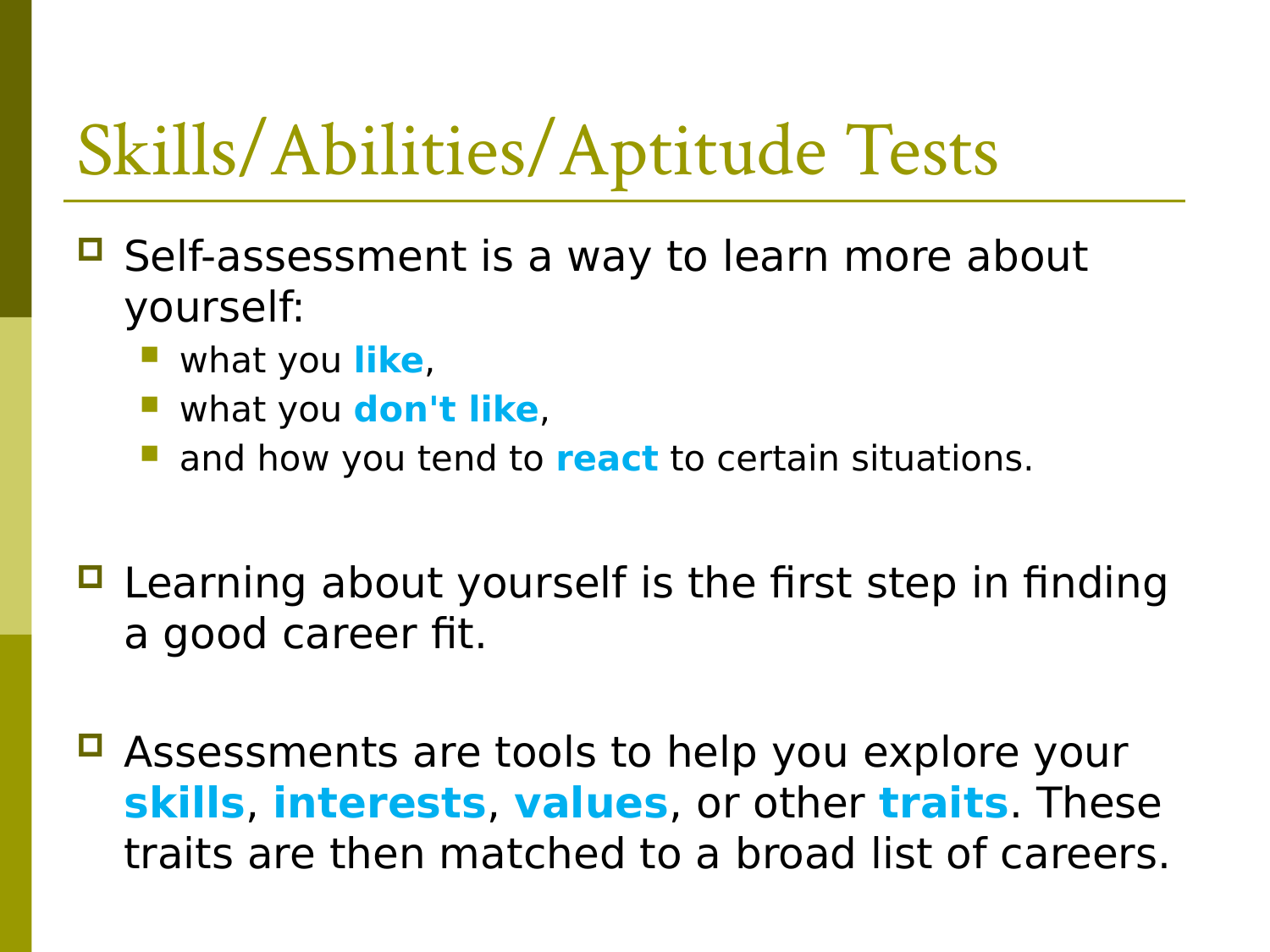

# Skills/Abilities/Aptitude Tests
Self-assessment is a way to learn more about yourself:
what you like,
what you don't like,
and how you tend to react to certain situations.

Learning about yourself is the first step in finding a good career fit.
Assessments are tools to help you explore your skills, interests, values, or other traits. These traits are then matched to a broad list of careers.